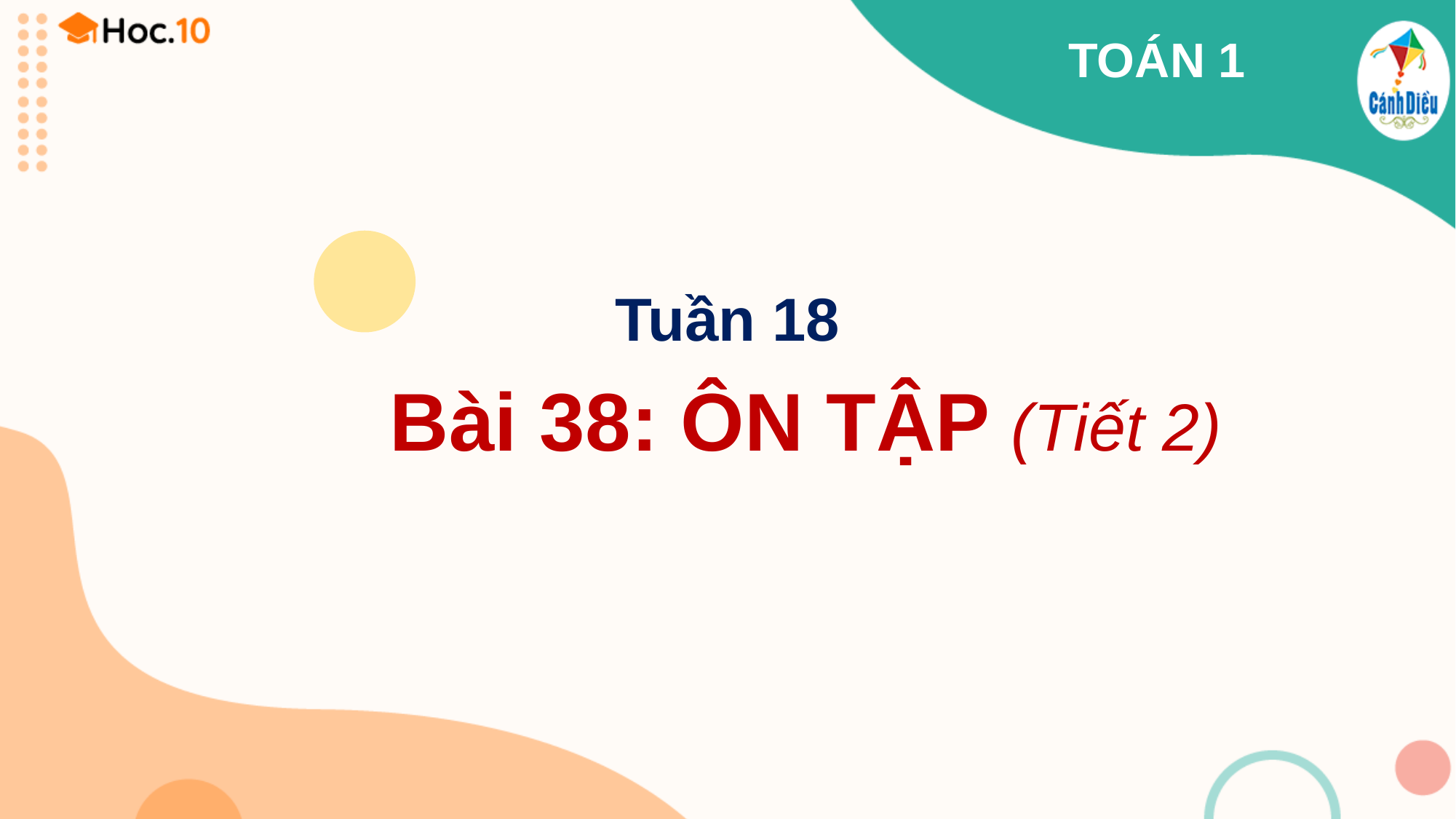

TOÁN 1
Tuần 18
        Bài 38: ÔN TẬP (Tiết 2)